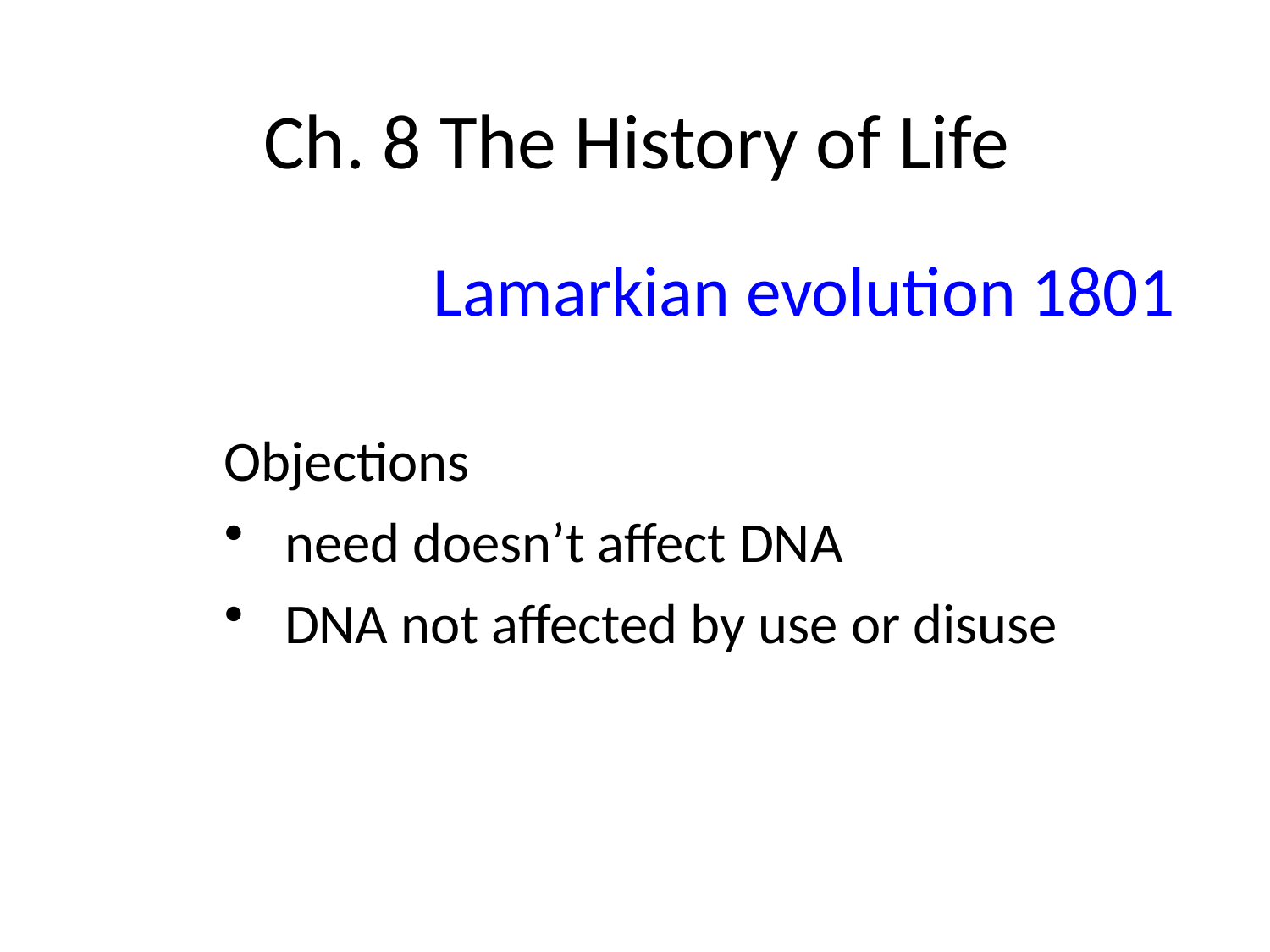

# Ch. 8 The History of Life
Lamarkian evolution 1801

Objections
 need doesn’t affect DNA
 DNA not affected by use or disuse